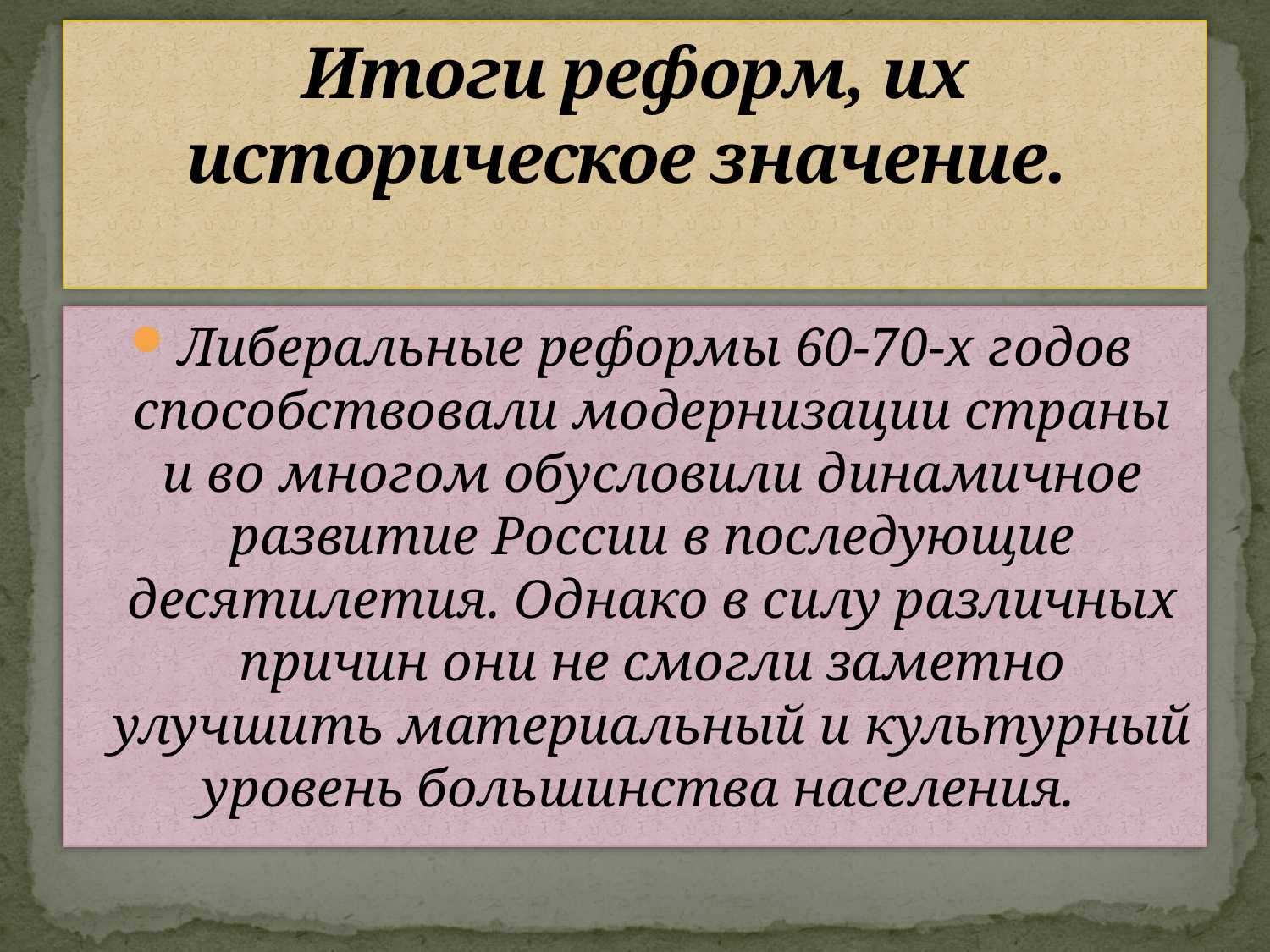

# Итоги реформ, их историческое значение.
Либеральные реформы 60-70-х годов способствовали модернизации страны и во многом обусловили динамичное развитие России в последующие десятилетия. Однако в силу различных причин они не смогли заметно улучшить материальный и культурный уровень большинства населения.